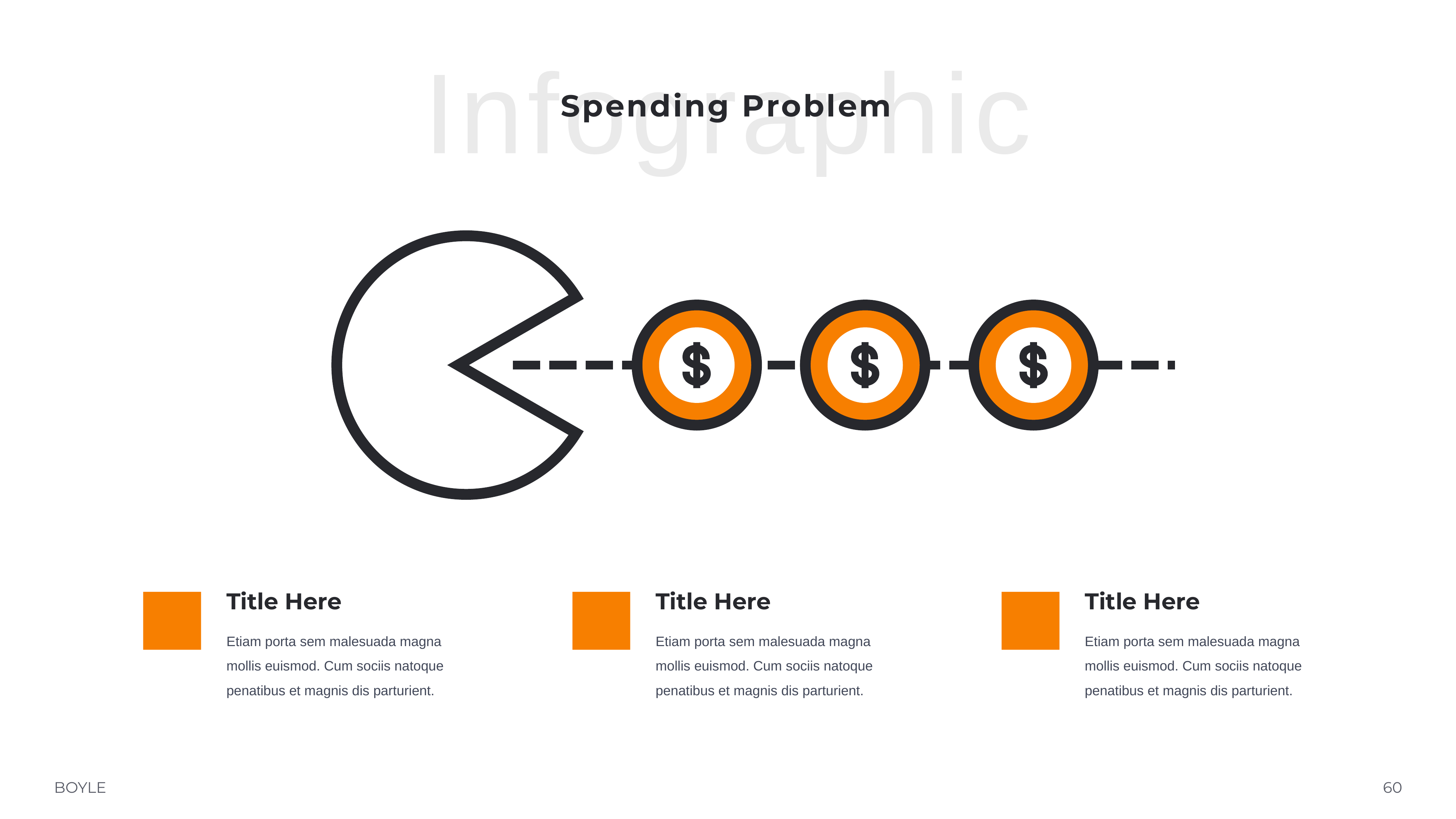

Infographic
Spending Problem

Title Here
Etiam porta sem malesuada magna mollis euismod. Cum sociis natoque penatibus et magnis dis parturient.

Title Here
Etiam porta sem malesuada magna mollis euismod. Cum sociis natoque penatibus et magnis dis parturient.

Title Here
Etiam porta sem malesuada magna mollis euismod. Cum sociis natoque penatibus et magnis dis parturient.

BOYLE
60